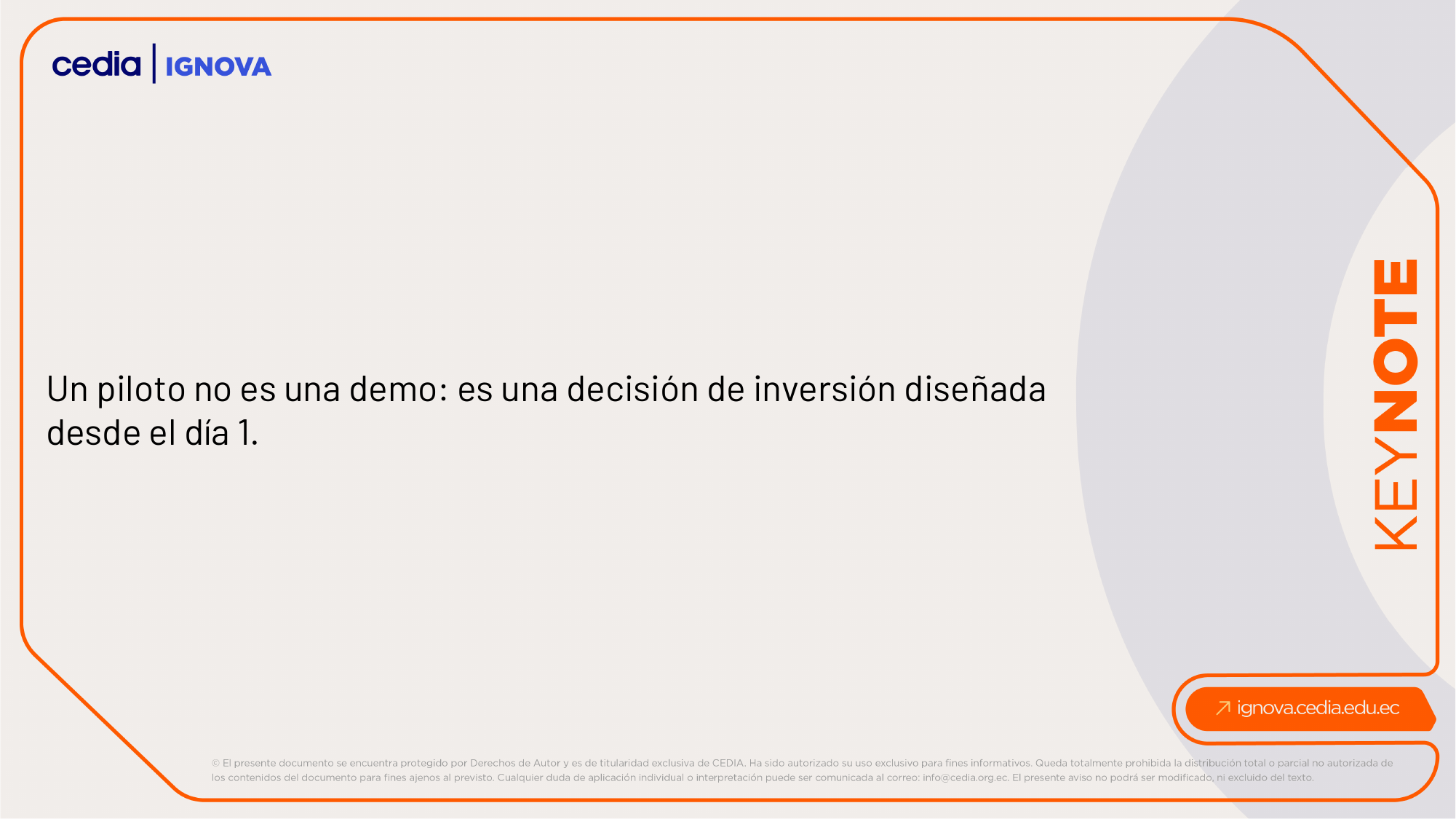

Un piloto no es una demo: es una decisión de inversión diseñada desde el día 1.